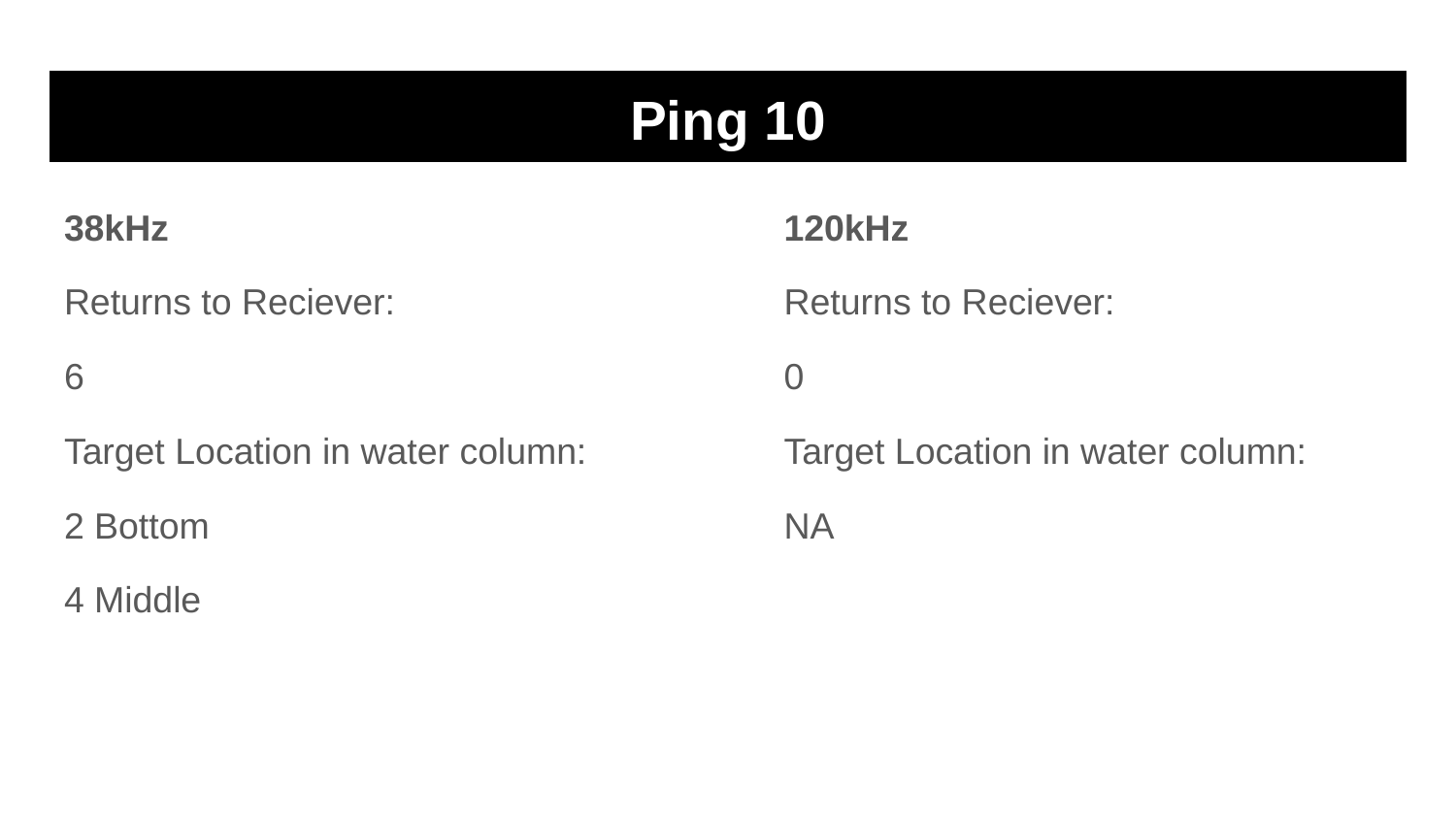

# Ping 10
38kHz
Returns to Reciever:
6
Target Location in water column:
2 Bottom
4 Middle
120kHz
Returns to Reciever:
0
Target Location in water column:
NA